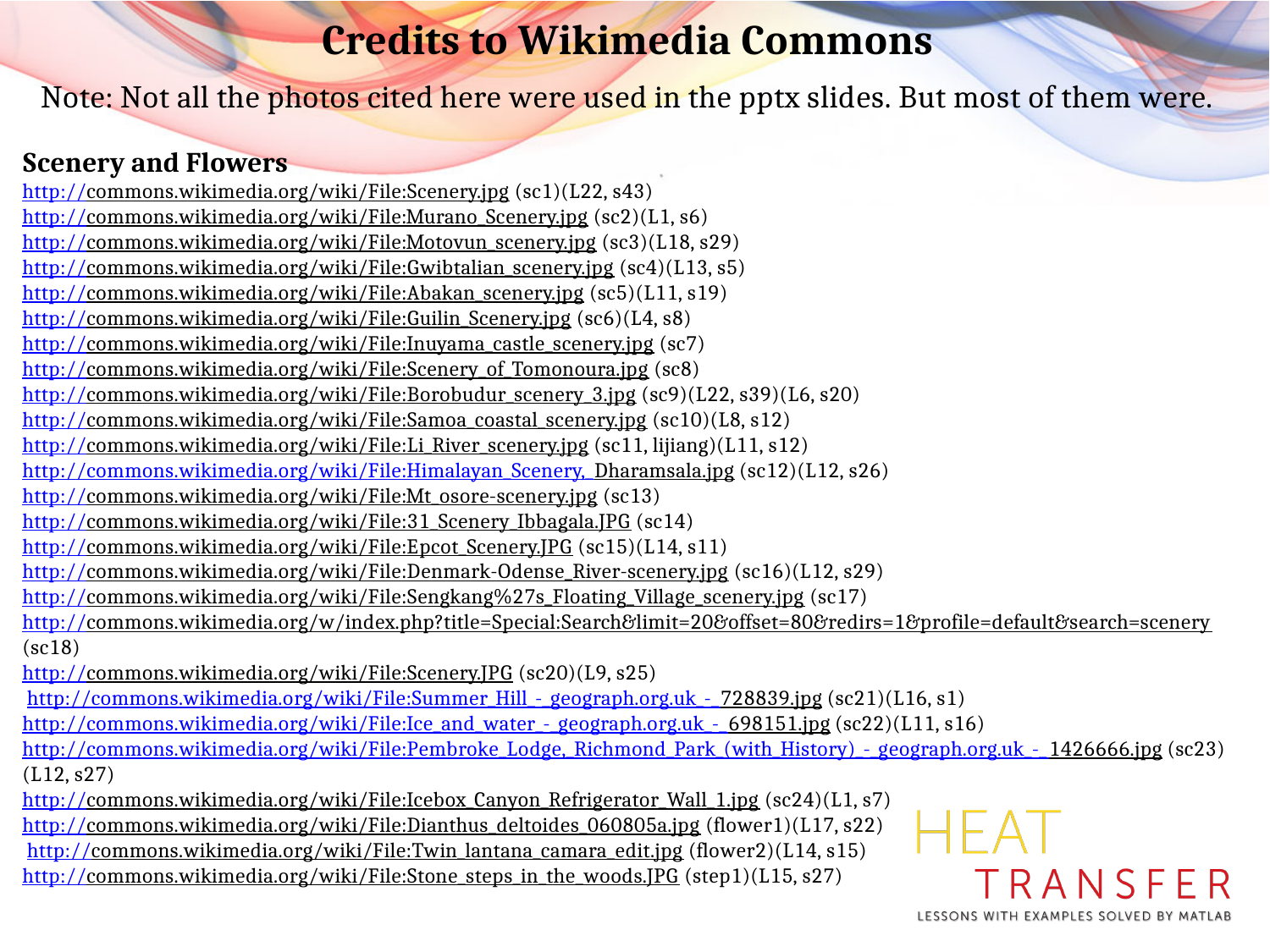

Credits to Wikimedia Commons
Note: Not all the photos cited here were used in the pptx slides. But most of them were.
Scenery and Flowers
http://commons.wikimedia.org/wiki/File:Scenery.jpg (sc1)(L22, s43)
http://commons.wikimedia.org/wiki/File:Murano_Scenery.jpg (sc2)(L1, s6)
http://commons.wikimedia.org/wiki/File:Motovun_scenery.jpg (sc3)(L18, s29)
http://commons.wikimedia.org/wiki/File:Gwibtalian_scenery.jpg (sc4)(L13, s5)
http://commons.wikimedia.org/wiki/File:Abakan_scenery.jpg (sc5)(L11, s19)
http://commons.wikimedia.org/wiki/File:Guilin_Scenery.jpg (sc6)(L4, s8)
http://commons.wikimedia.org/wiki/File:Inuyama_castle_scenery.jpg (sc7)
http://commons.wikimedia.org/wiki/File:Scenery_of_Tomonoura.jpg (sc8)
http://commons.wikimedia.org/wiki/File:Borobudur_scenery_3.jpg (sc9)(L22, s39)(L6, s20)
http://commons.wikimedia.org/wiki/File:Samoa_coastal_scenery.jpg (sc10)(L8, s12)
http://commons.wikimedia.org/wiki/File:Li_River_scenery.jpg (sc11, lijiang)(L11, s12)
http://commons.wikimedia.org/wiki/File:Himalayan_Scenery,_Dharamsala.jpg (sc12)(L12, s26)
http://commons.wikimedia.org/wiki/File:Mt_osore-scenery.jpg (sc13)
http://commons.wikimedia.org/wiki/File:31_Scenery_Ibbagala.JPG (sc14)
http://commons.wikimedia.org/wiki/File:Epcot_Scenery.JPG (sc15)(L14, s11)
http://commons.wikimedia.org/wiki/File:Denmark-Odense_River-scenery.jpg (sc16)(L12, s29)
http://commons.wikimedia.org/wiki/File:Sengkang%27s_Floating_Village_scenery.jpg (sc17)
http://commons.wikimedia.org/w/index.php?title=Special:Search&limit=20&offset=80&redirs=1&profile=default&search=scenery (sc18)
http://commons.wikimedia.org/wiki/File:Scenery.JPG (sc20)(L9, s25)
 http://commons.wikimedia.org/wiki/File:Summer_Hill_-_geograph.org.uk_-_728839.jpg (sc21)(L16, s1)
http://commons.wikimedia.org/wiki/File:Ice_and_water_-_geograph.org.uk_-_698151.jpg (sc22)(L11, s16)
http://commons.wikimedia.org/wiki/File:Pembroke_Lodge,_Richmond_Park_(with_History)_-_geograph.org.uk_-_1426666.jpg (sc23)(L12, s27)
http://commons.wikimedia.org/wiki/File:Icebox_Canyon_Refrigerator_Wall_1.jpg (sc24)(L1, s7)
http://commons.wikimedia.org/wiki/File:Dianthus_deltoides_060805a.jpg (flower1)(L17, s22)
 http://commons.wikimedia.org/wiki/File:Twin_lantana_camara_edit.jpg (flower2)(L14, s15)
http://commons.wikimedia.org/wiki/File:Stone_steps_in_the_woods.JPG (step1)(L15, s27)